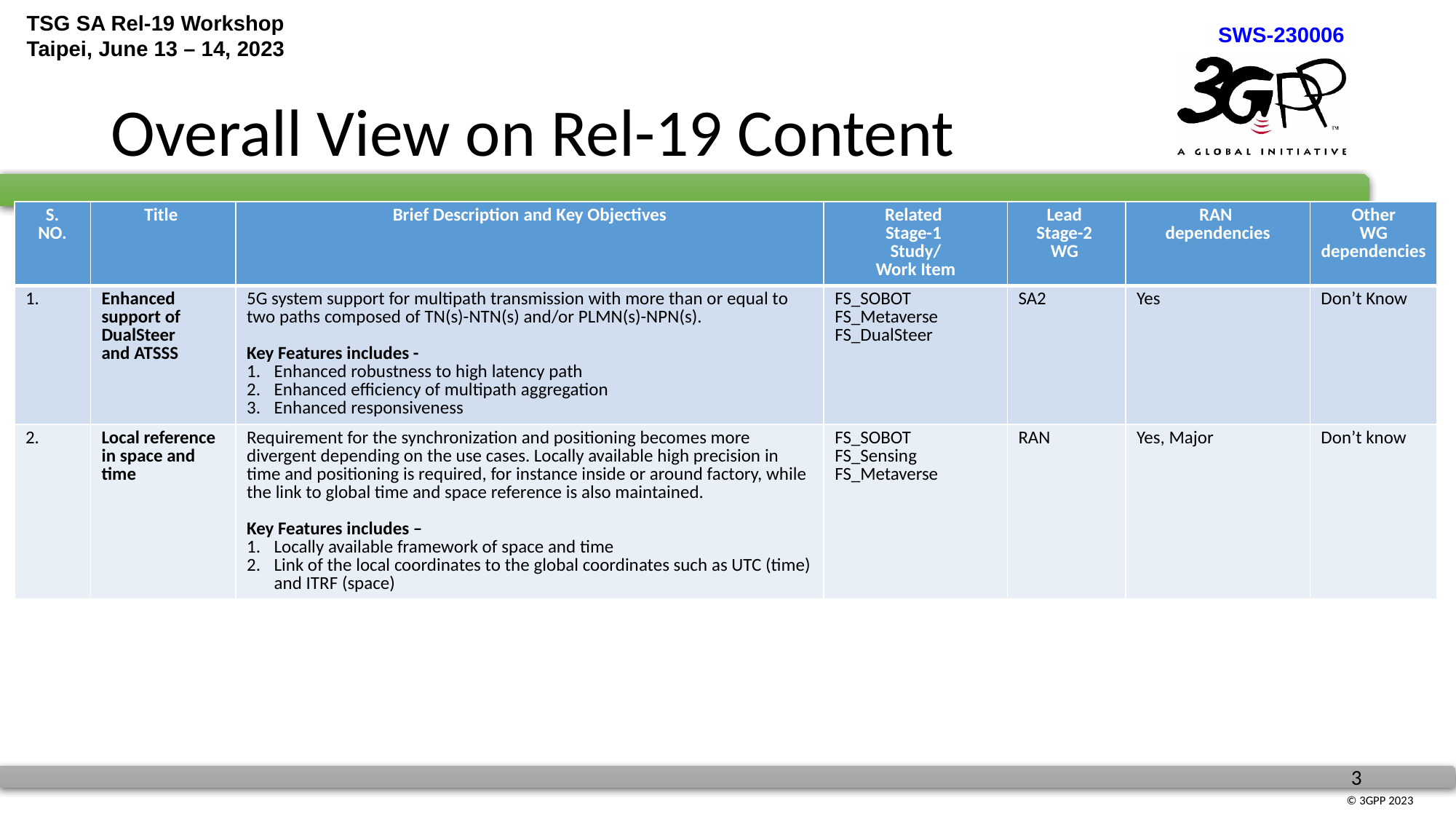

# Overall View on Rel-19 Content
| S. NO. | Title | Brief Description and Key Objectives | Related Stage-1 Study/ Work Item | Lead Stage-2 WG | RAN dependencies | Other WG dependencies |
| --- | --- | --- | --- | --- | --- | --- |
| 1. | Enhanced support of DualSteer and ATSSS | 5G system support for multipath transmission with more than or equal to two paths composed of TN(s)-NTN(s) and/or PLMN(s)-NPN(s). Key Features includes - Enhanced robustness to high latency path Enhanced efficiency of multipath aggregation Enhanced responsiveness | FS\_SOBOT FS\_Metaverse FS\_DualSteer | SA2 | Yes | Don’t Know |
| 2. | Local reference in space and time | Requirement for the synchronization and positioning becomes more divergent depending on the use cases. Locally available high precision in time and positioning is required, for instance inside or around factory, while the link to global time and space reference is also maintained. Key Features includes – Locally available framework of space and time Link of the local coordinates to the global coordinates such as UTC (time) and ITRF (space) | FS\_SOBOT FS\_Sensing FS\_Metaverse | RAN | Yes, Major | Don’t know |